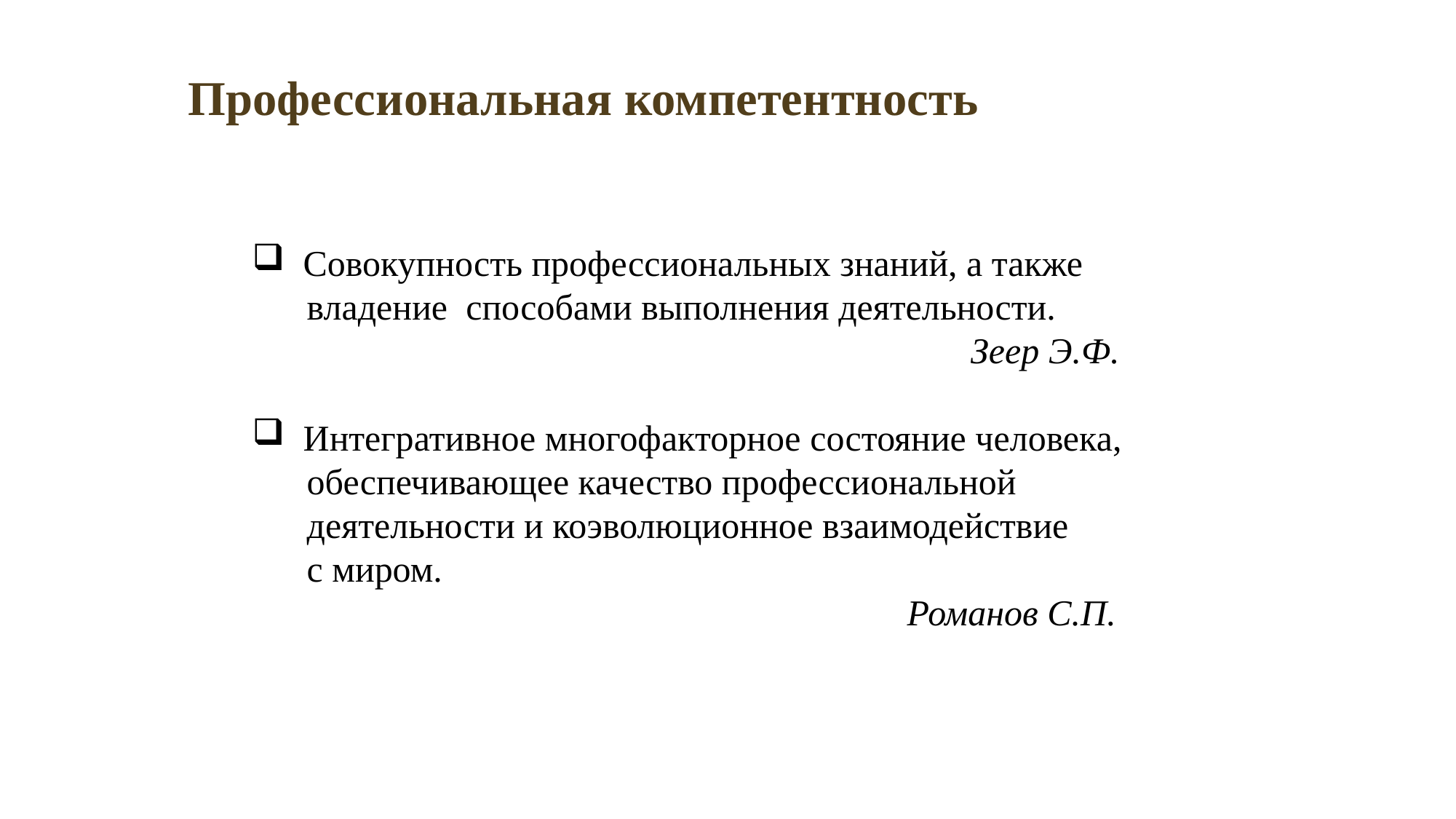

Профессиональная компетентность
  Совокупность профессиональных знаний, а также
      владение  способами выполнения деятельности.
                                                                               Зеер Э.Ф.

  Интегративное многофакторное состояние человека,
      обеспечивающее качество профессиональной
      деятельности и коэволюционное взаимодействие
      с миром.
                                                                        Романов С.П.